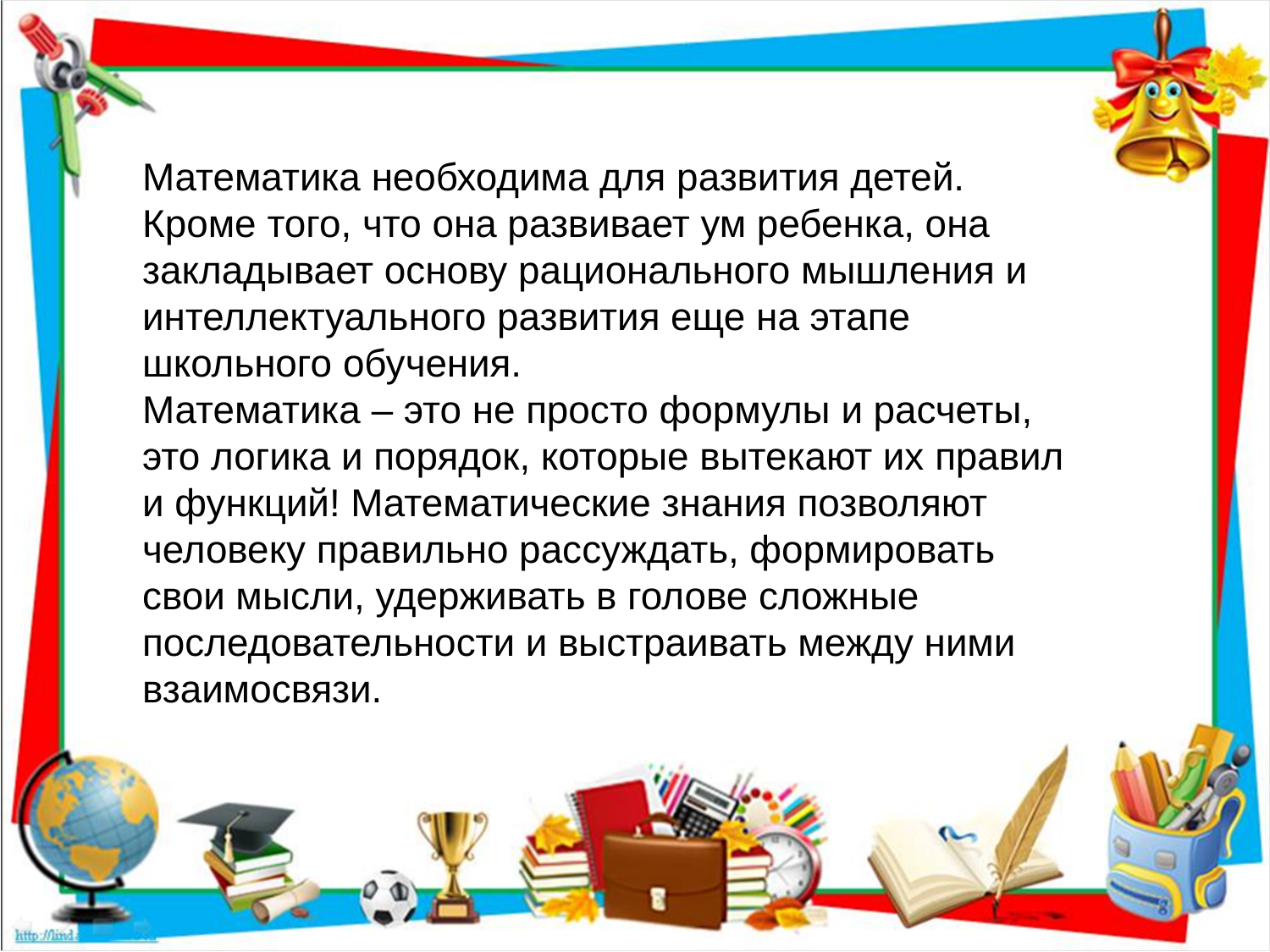

Математика необходима для развития детей. Кроме того, что она развивает ум ребенка, она закладывает основу рационального мышления и интеллектуального развития еще на этапе школьного обучения.
Математика – это не просто формулы и расчеты, это логика и порядок, которые вытекают их правил и функций! Математические знания позволяют человеку правильно рассуждать, формировать свои мысли, удерживать в голове сложные последовательности и выстраивать между ними взаимосвязи.